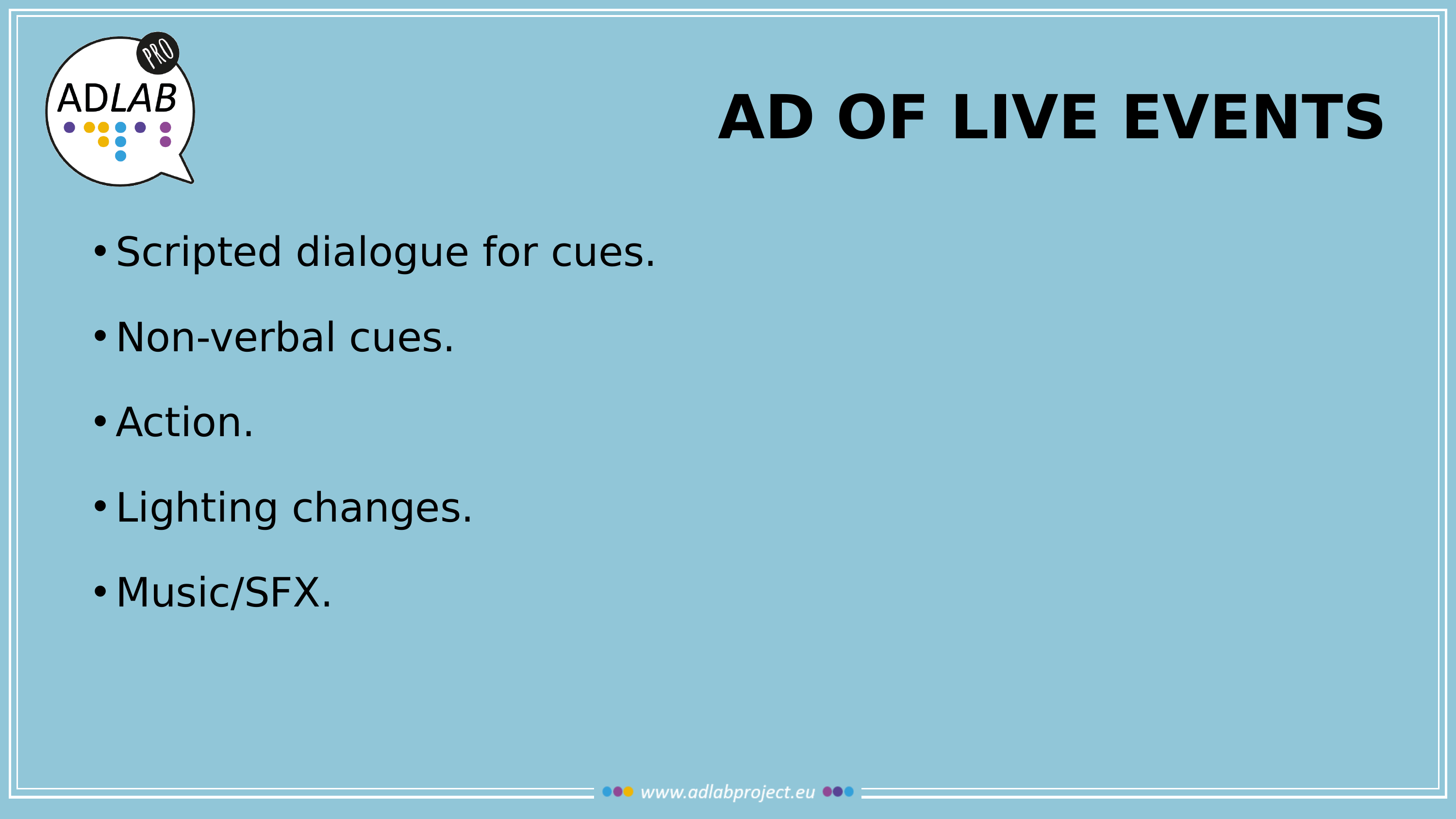

# AD of live events
Scripted dialogue for cues.
Non-verbal cues.
Action.
Lighting changes.
Music/SFX.